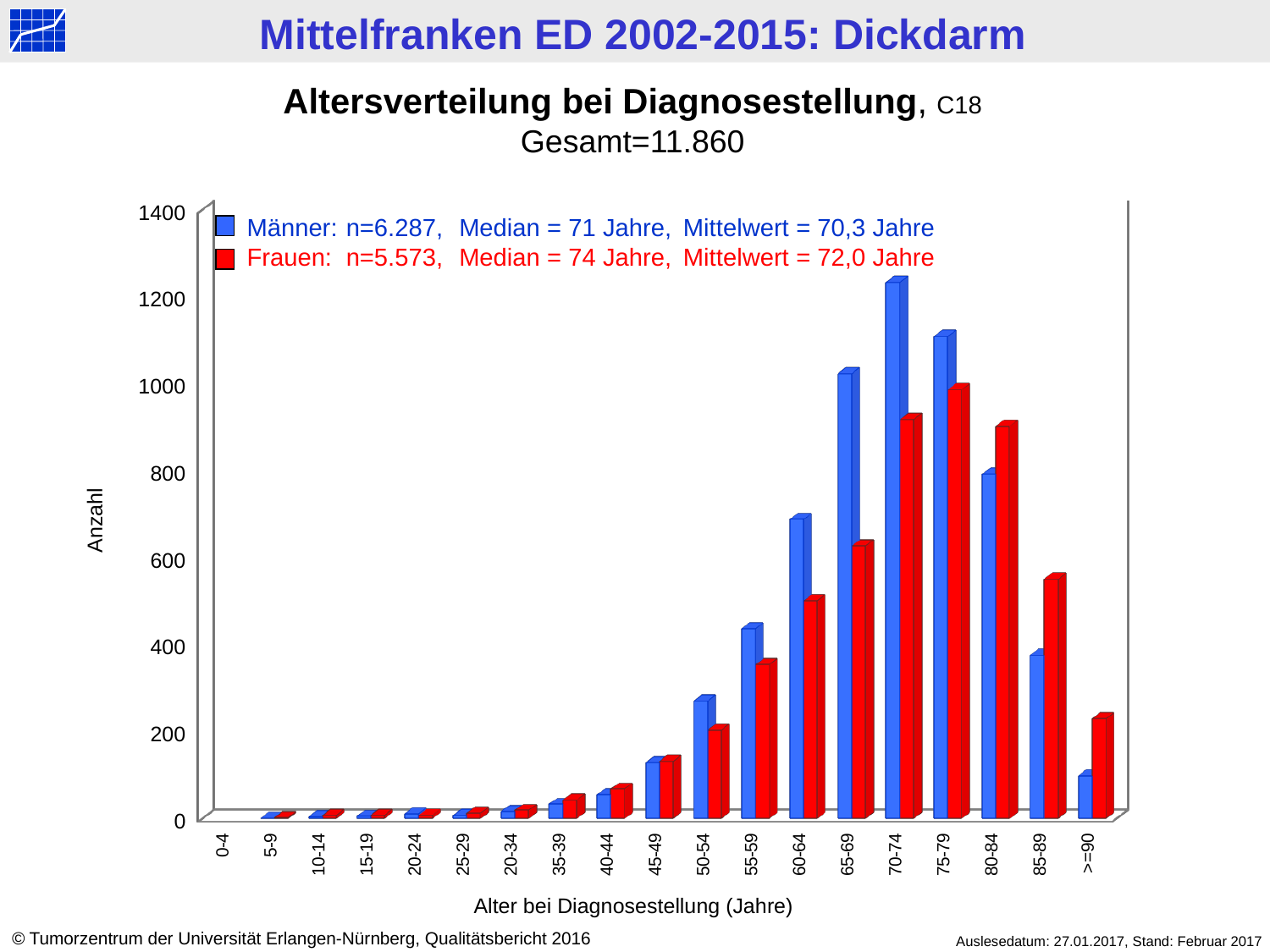

Altersverteilung bei Diagnosestellung, C18
Gesamt=11.860

[unsupported chart]

Männer: 	n=6.287, 	Median = 71 Jahre, 	Mittelwert = 70,3 Jahre
Frauen: 	n=5.573, 	Median = 74 Jahre,	Mittelwert = 72,0 Jahre

Anzahl
Alter bei Diagnosestellung (Jahre)